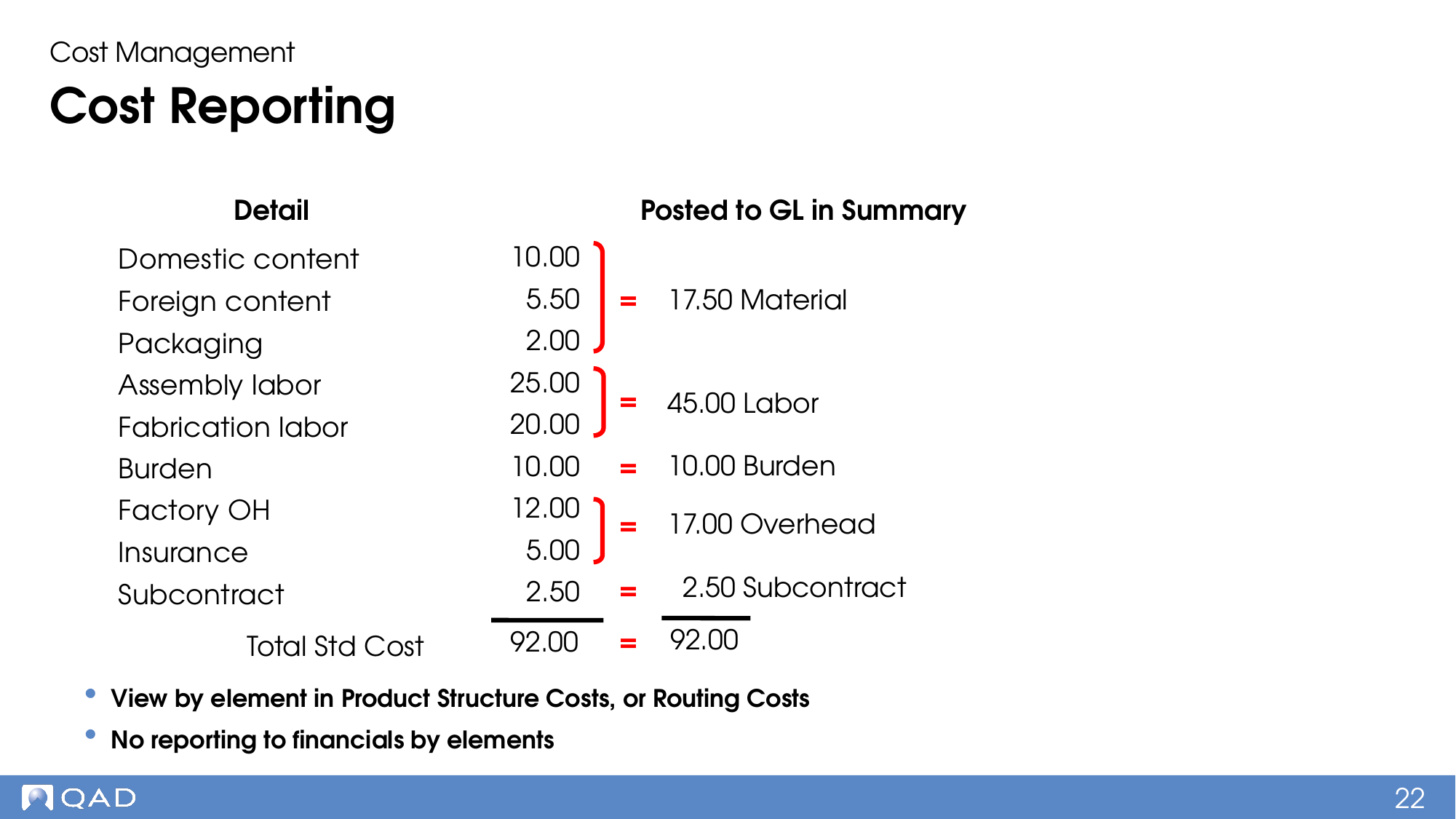

Cost Management
# Cost Reporting
Detail
Posted to GL in Summary
10.00
  5.50
  2.00
25.00
20.00
10.00
12.00
  5.00
  2.50
Domestic content
Foreign content
Packaging
Assembly labor
Fabrication labor
Burden
Factory OH
Insurance
Subcontract

=
17.50 Material

=
45.00 Labor
=
10.00 Burden

=
17.00 Overhead
  2.50 Subcontract
=

92.00
=
92.00
Total Std Cost
View by element in Product Structure Costs, or Routing Costs
No reporting to financials by elements
22